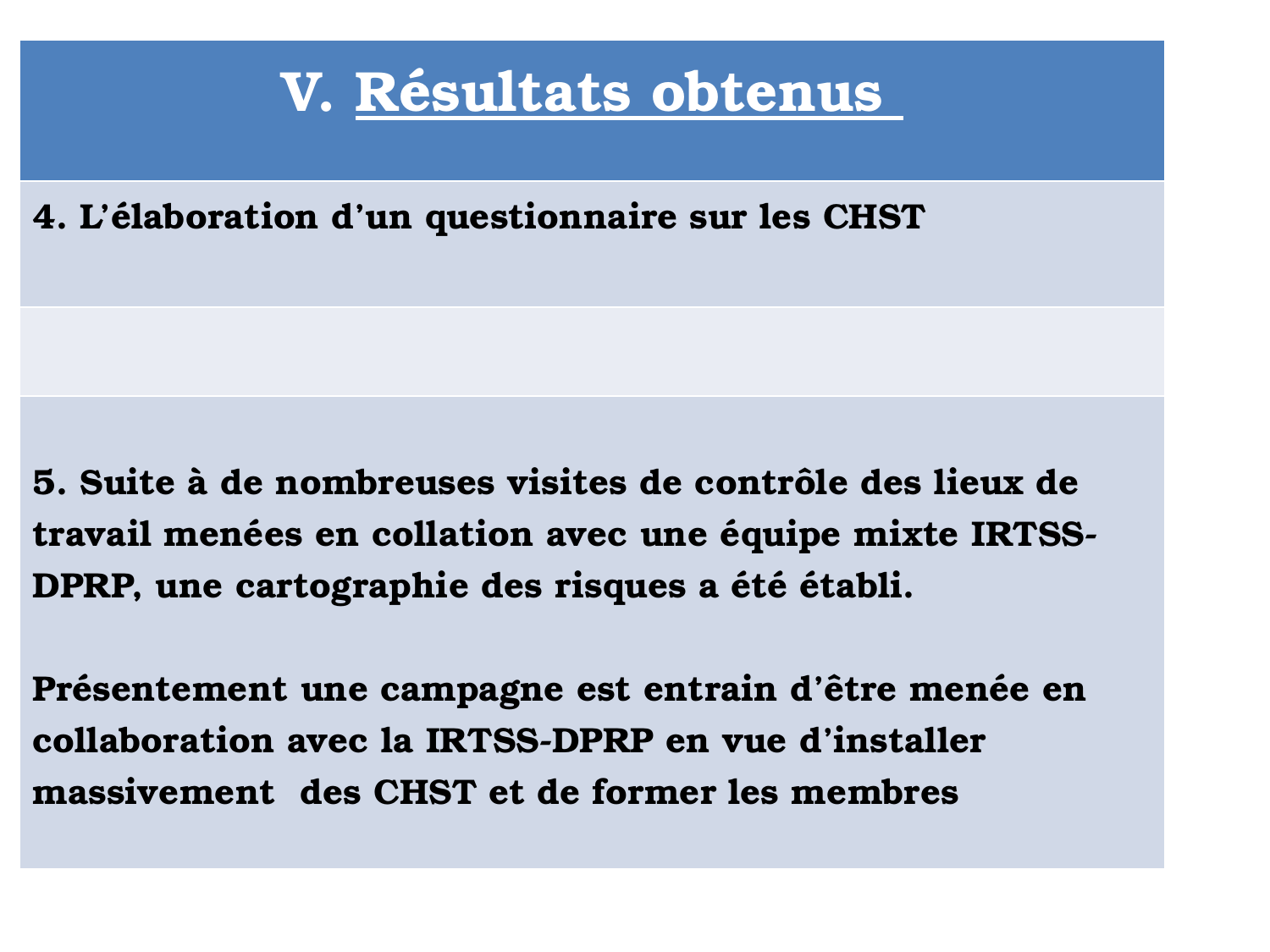

| V. Résultats obtenus |
| --- |
| 4. L’élaboration d’un questionnaire sur les CHST |
|  |
| 5. Suite à de nombreuses visites de contrôle des lieux de travail menées en collation avec une équipe mixte IRTSS-DPRP, une cartographie des risques a été établi. Présentement une campagne est entrain d’être menée en collaboration avec la IRTSS-DPRP en vue d’installer massivement des CHST et de former les membres |